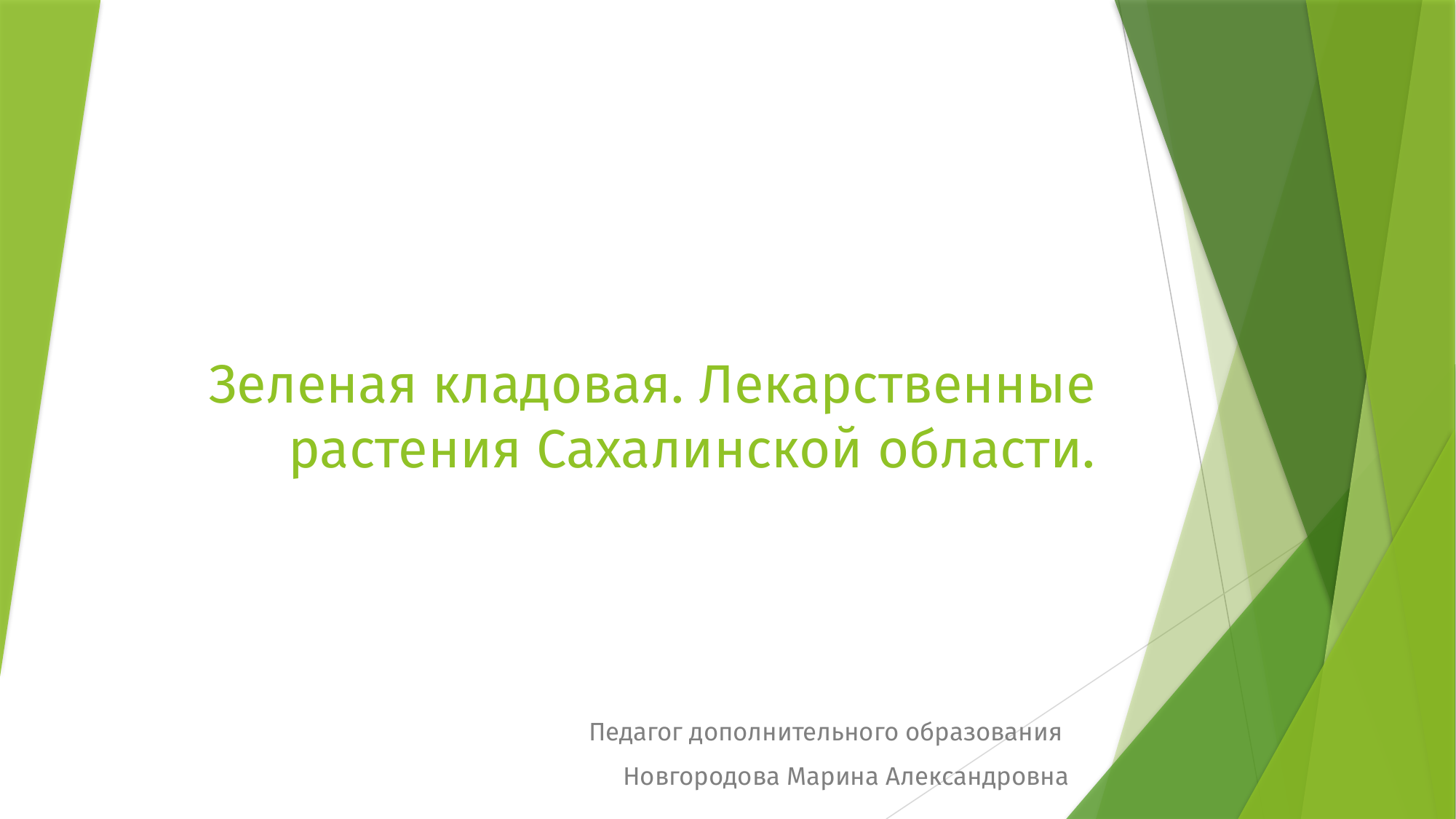

# Зеленая кладовая. Лекарственные растения Сахалинской области.

Педагог дополнительного образования
Новгородова Марина Александровна